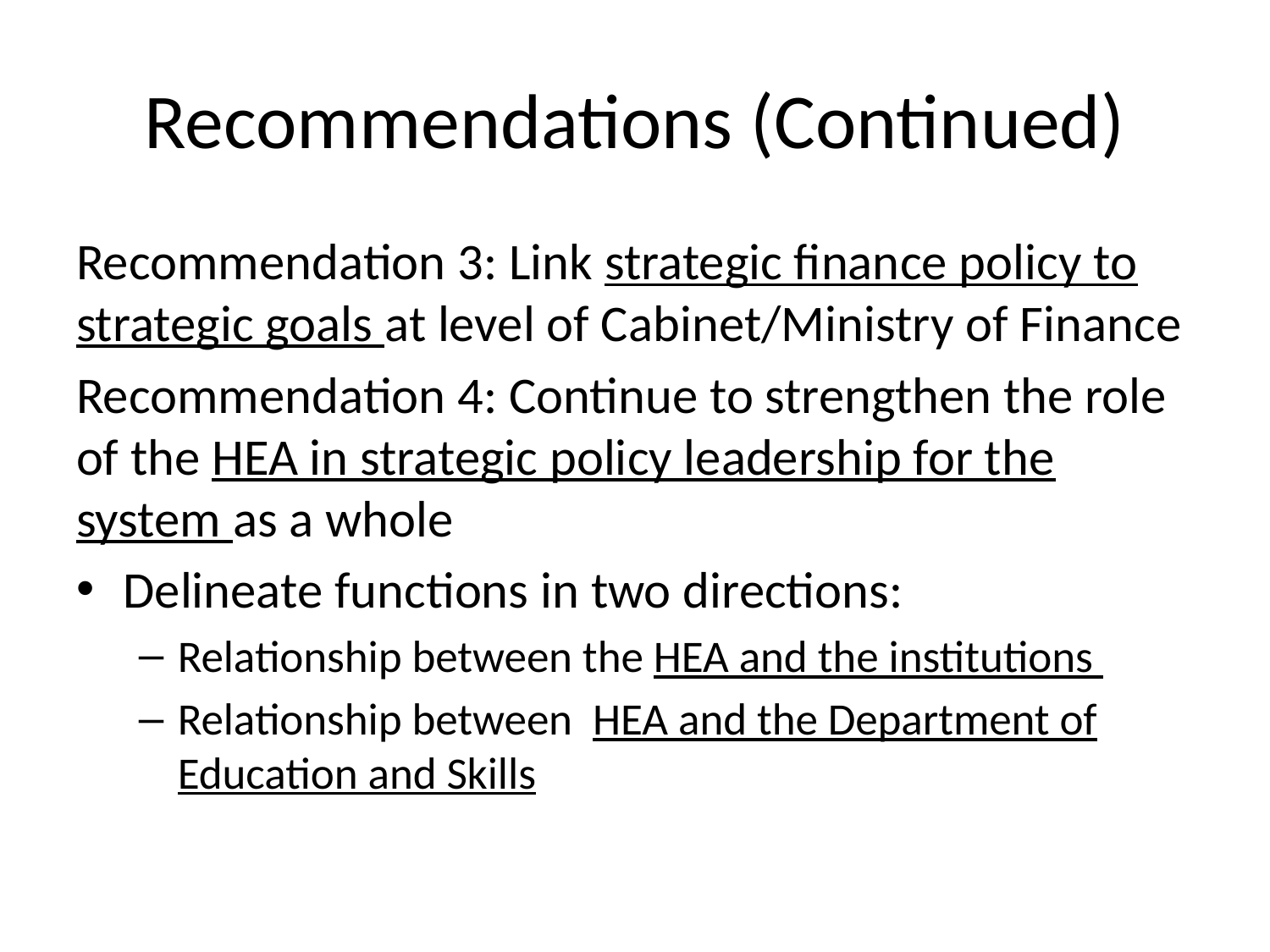

# Recommendations (Continued)
Recommendation 3: Link strategic finance policy to strategic goals at level of Cabinet/Ministry of Finance
Recommendation 4: Continue to strengthen the role of the HEA in strategic policy leadership for the system as a whole
Delineate functions in two directions:
Relationship between the HEA and the institutions
Relationship between  HEA and the Department of Education and Skills